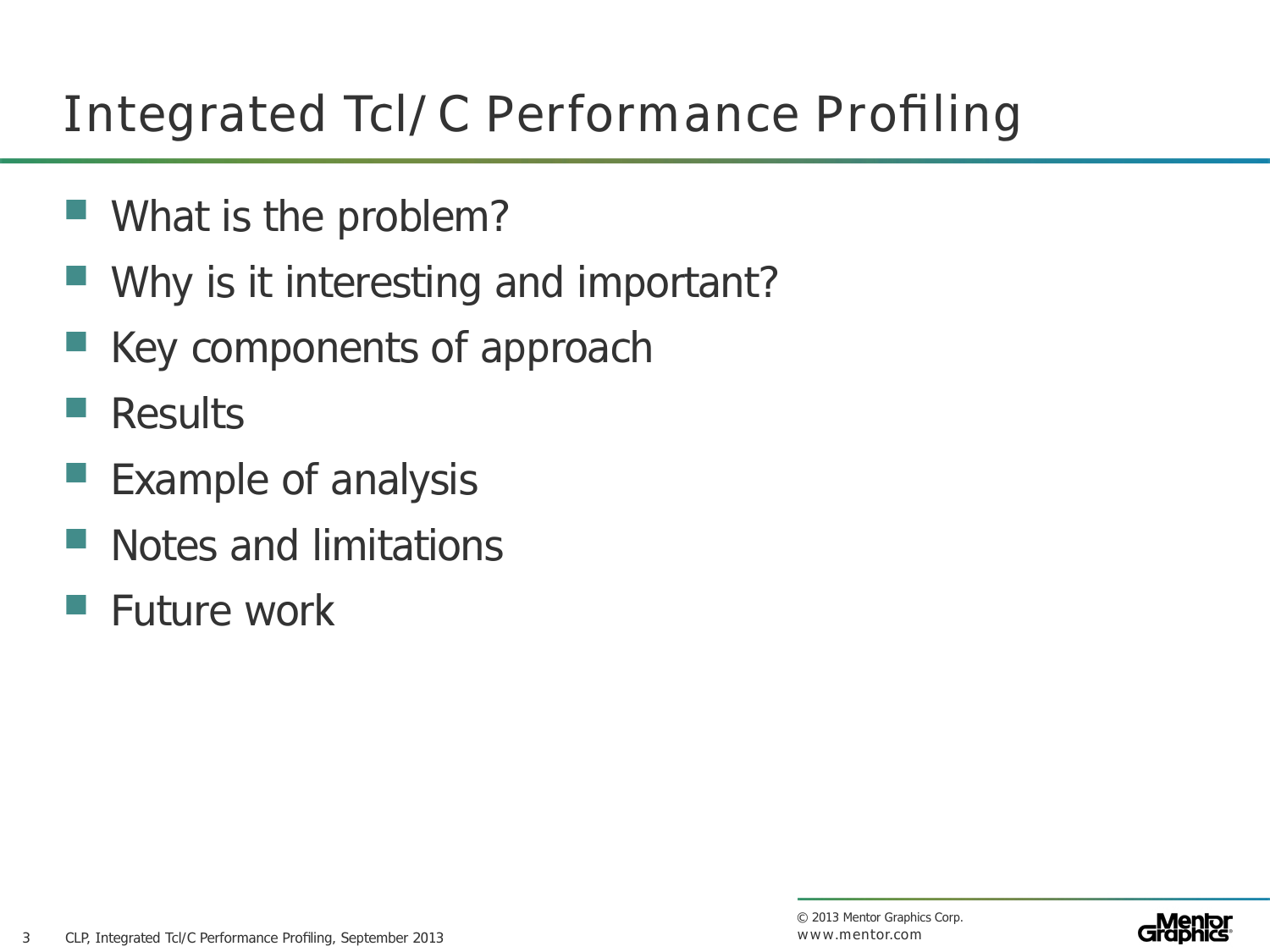

# Integrated Tcl/C Performance Profiling
What is the problem?
Why is it interesting and important?
Key components of approach
Results
Example of analysis
Notes and limitations
Future work

CLP, Integrated Tcl/C Performance Profiling, September 2013
3